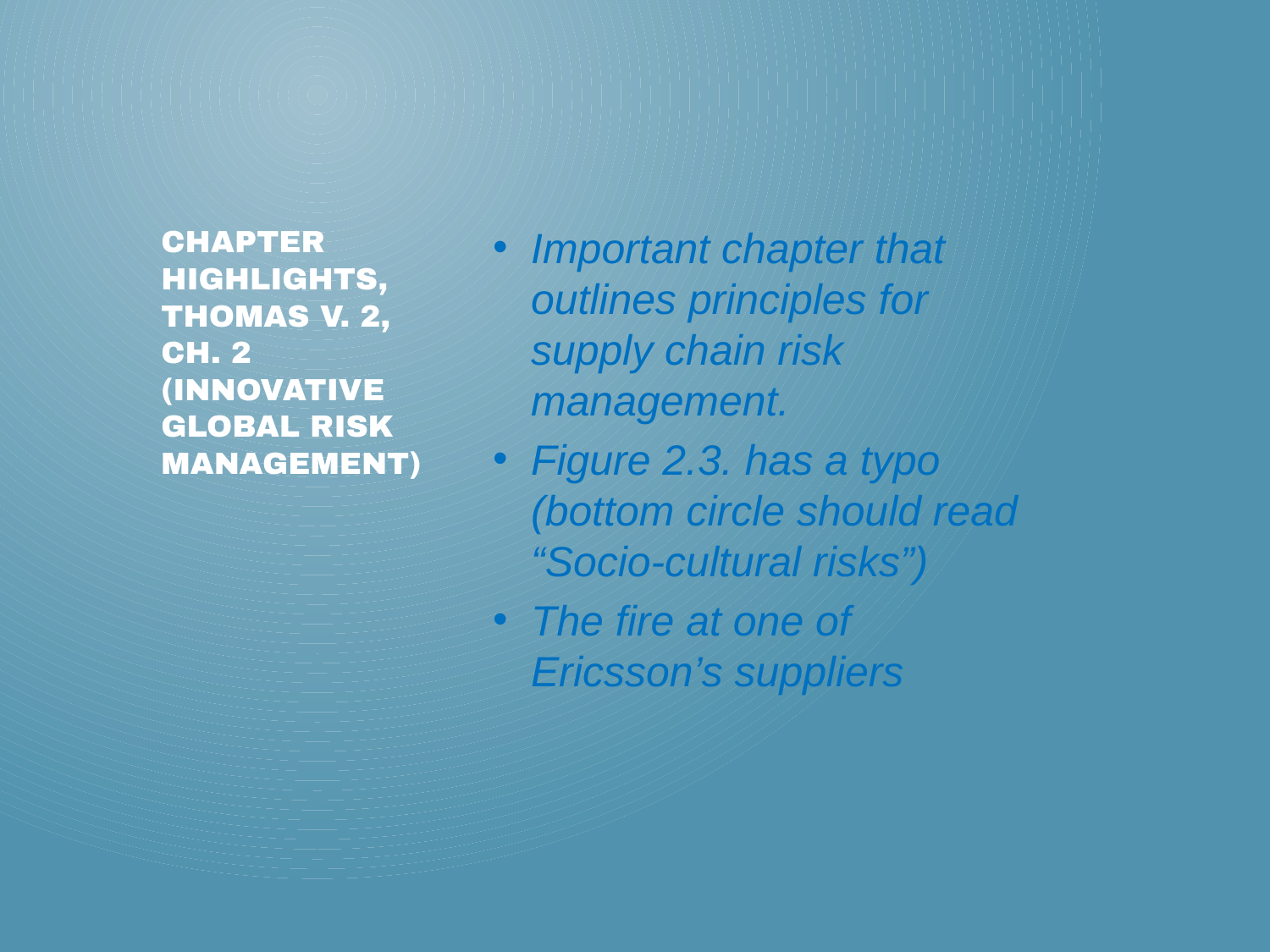

Important chapter that outlines principles for supply chain risk management.
Figure 2.3. has a typo (bottom circle should read “Socio-cultural risks”)
The fire at one of Ericsson’s suppliers
# Chapter highlights, thomas v. 2, ch. 2 (innovative global risk management)